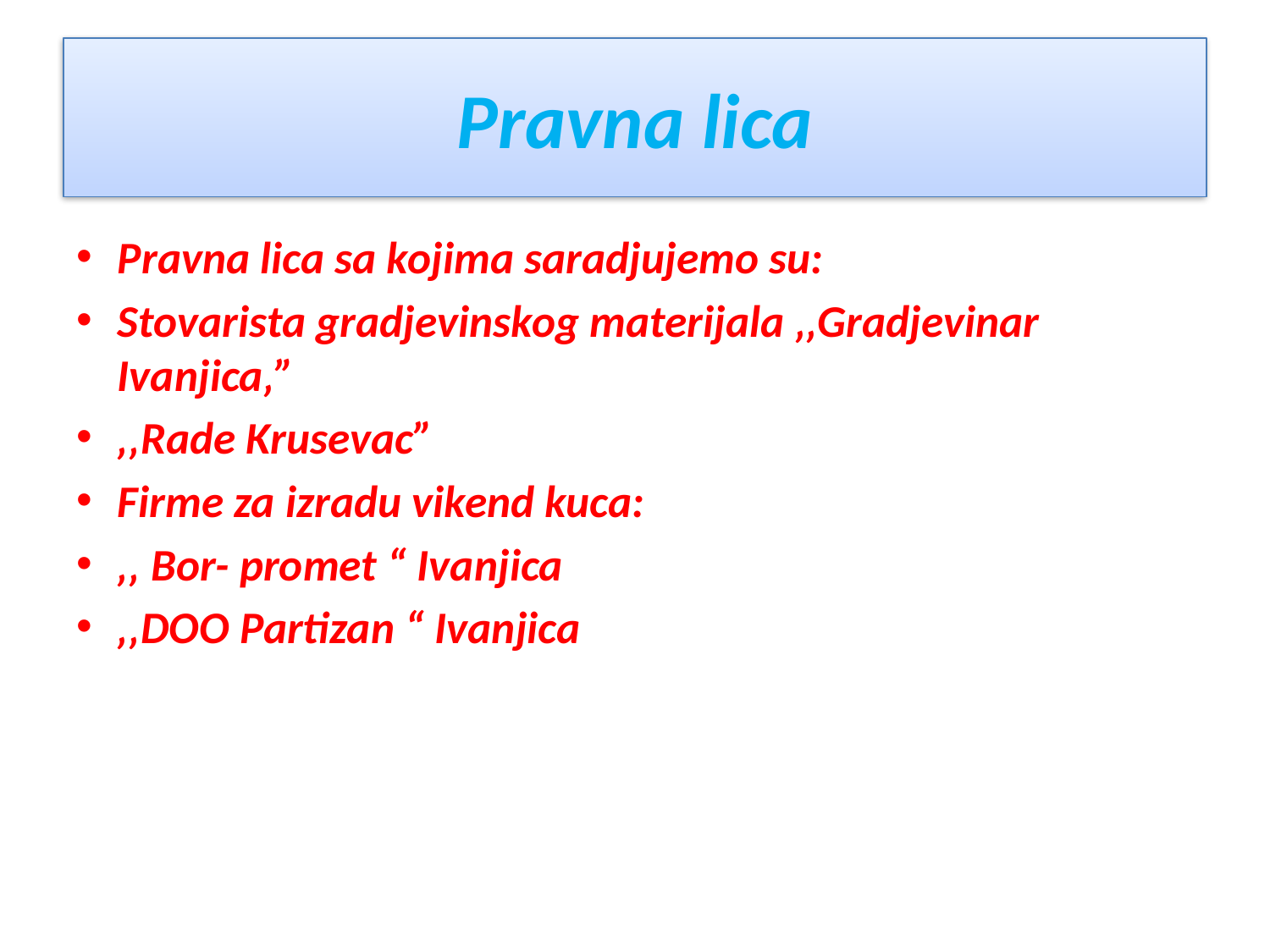

# Pravna lica
Pravna lica sa kojima saradjujemo su:
Stovarista gradjevinskog materijala ‚‚Gradjevinar Ivanjica‚”
‚‚Rade Krusevac”
Firme za izradu vikend kuca:
‚‚ Bor- promet “ Ivanjica
‚‚DOO Partizan “ Ivanjica